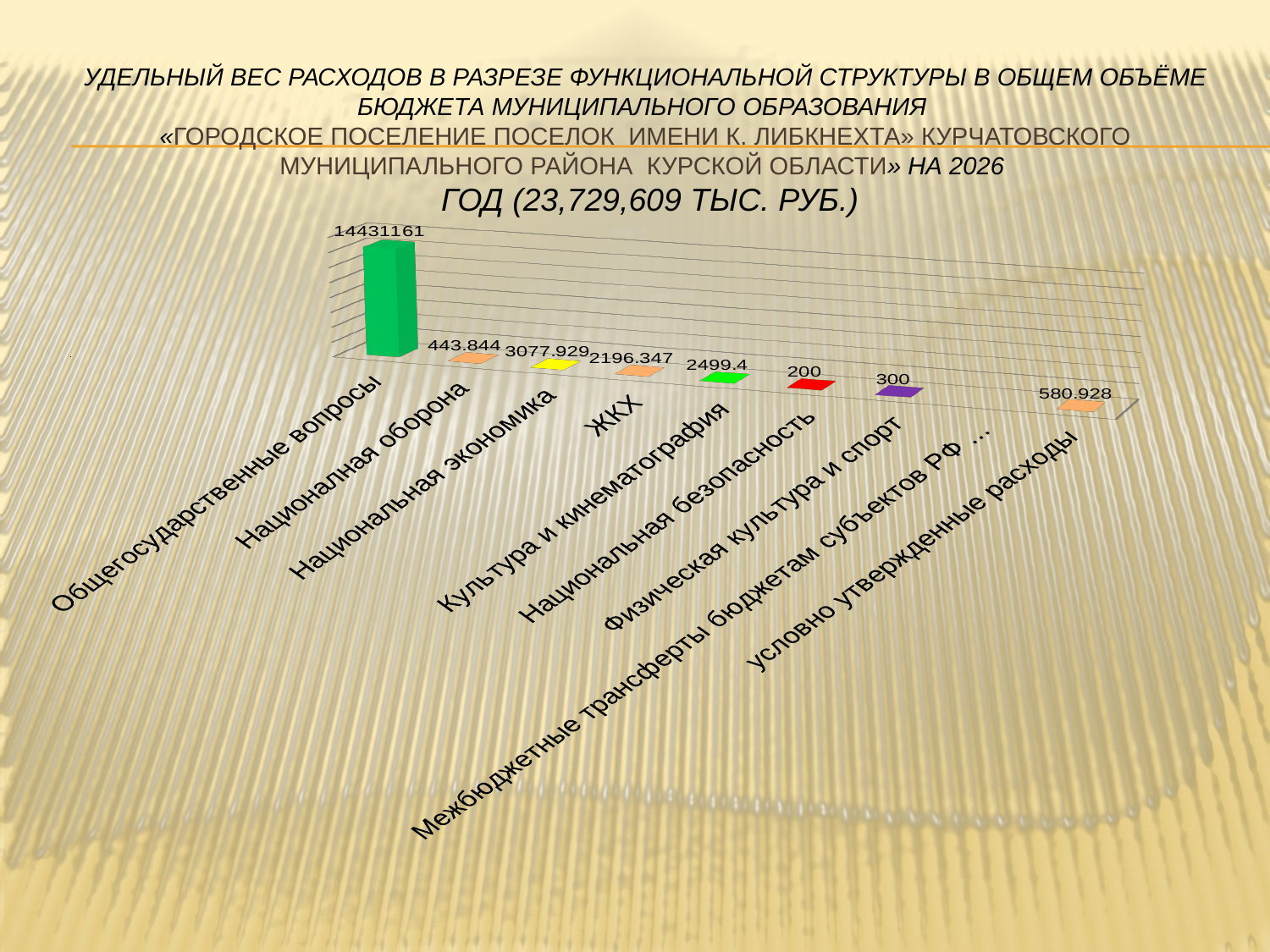

# Удельный вес расходов в разрезе функциональной структуры в общем объёме бюджета муниципального образования «городское поселение поселок  имени К. Либкнехта» Курчатовского муниципального района  Курской области» на 2026 год (23,729,609 тыс. руб.)

[unsupported chart]

[unsupported chart]